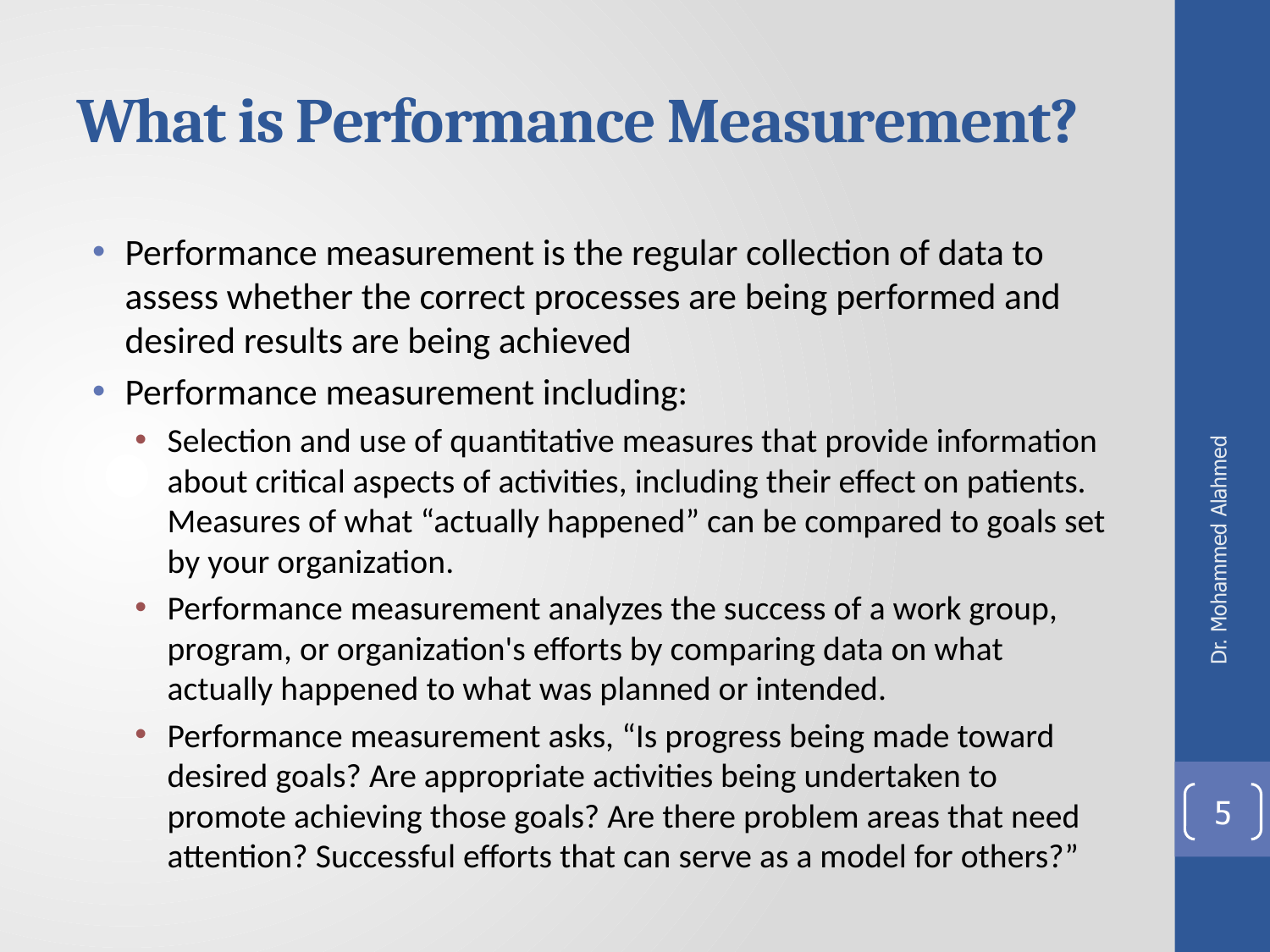

# What is Performance Measurement?
Performance measurement is the regular collection of data to assess whether the correct processes are being performed and desired results are being achieved
Performance measurement including:
Selection and use of quantitative measures that provide information about critical aspects of activities, including their effect on patients. Measures of what “actually happened” can be compared to goals set by your organization.
Performance measurement analyzes the success of a work group, program, or organization's efforts by comparing data on what actually happened to what was planned or intended.
Performance measurement asks, “Is progress being made toward desired goals? Are appropriate activities being undertaken to promote achieving those goals? Are there problem areas that need attention? Successful efforts that can serve as a model for others?”

Dr. Mohammed Alahmed
5